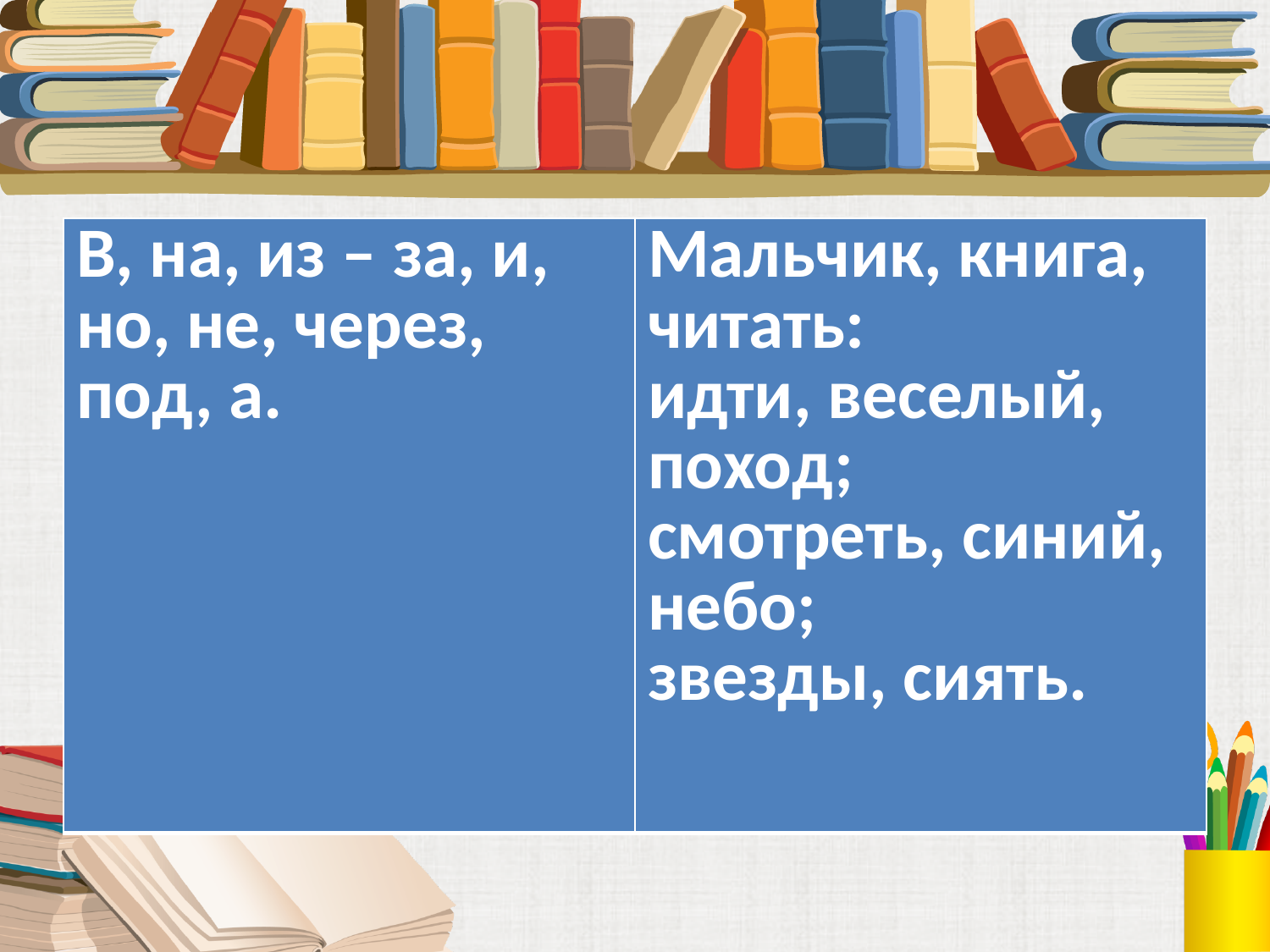

#
| В, на, из – за, и, но, не, через, под, а. | Мальчик, книга, читать: идти, веселый, поход; смотреть, синий, небо; звезды, сиять. |
| --- | --- |